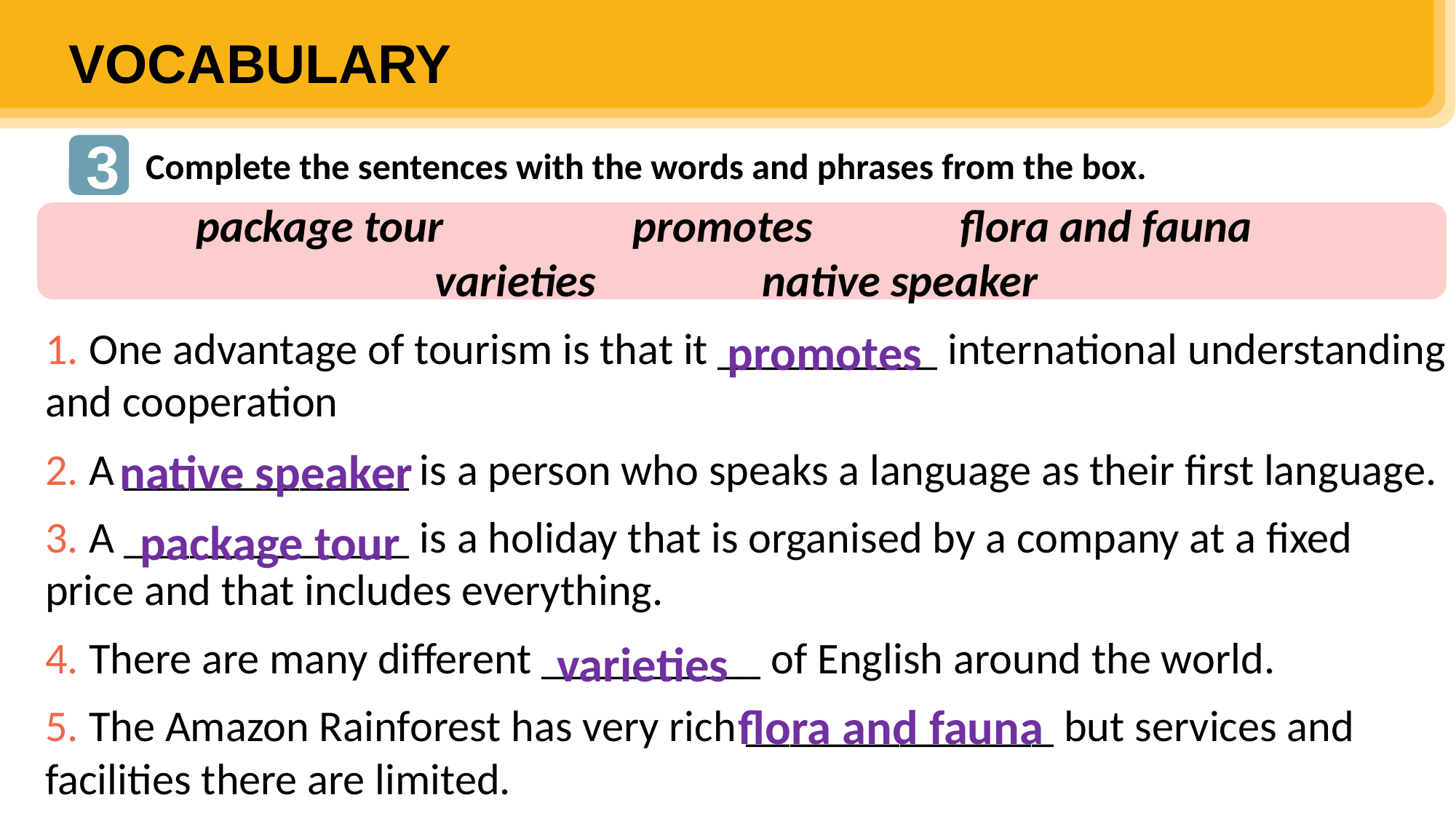

VOCABULARY
3

Complete the sentences with the words and phrases from the box.
package tour 		promotes		flora and fauna
varieties		native speaker
1. One advantage of tourism is that it __________ international understanding and cooperation
2. A _____________ is a person who speaks a language as their first language.
3. A _____________ is a holiday that is organised by a company at a fixed price and that includes everything.
4. There are many different __________ of English around the world.
5. The Amazon Rainforest has very rich ______________ but services and facilities there are limited.
promotes
native speaker
package tour
varieties
flora and fauna